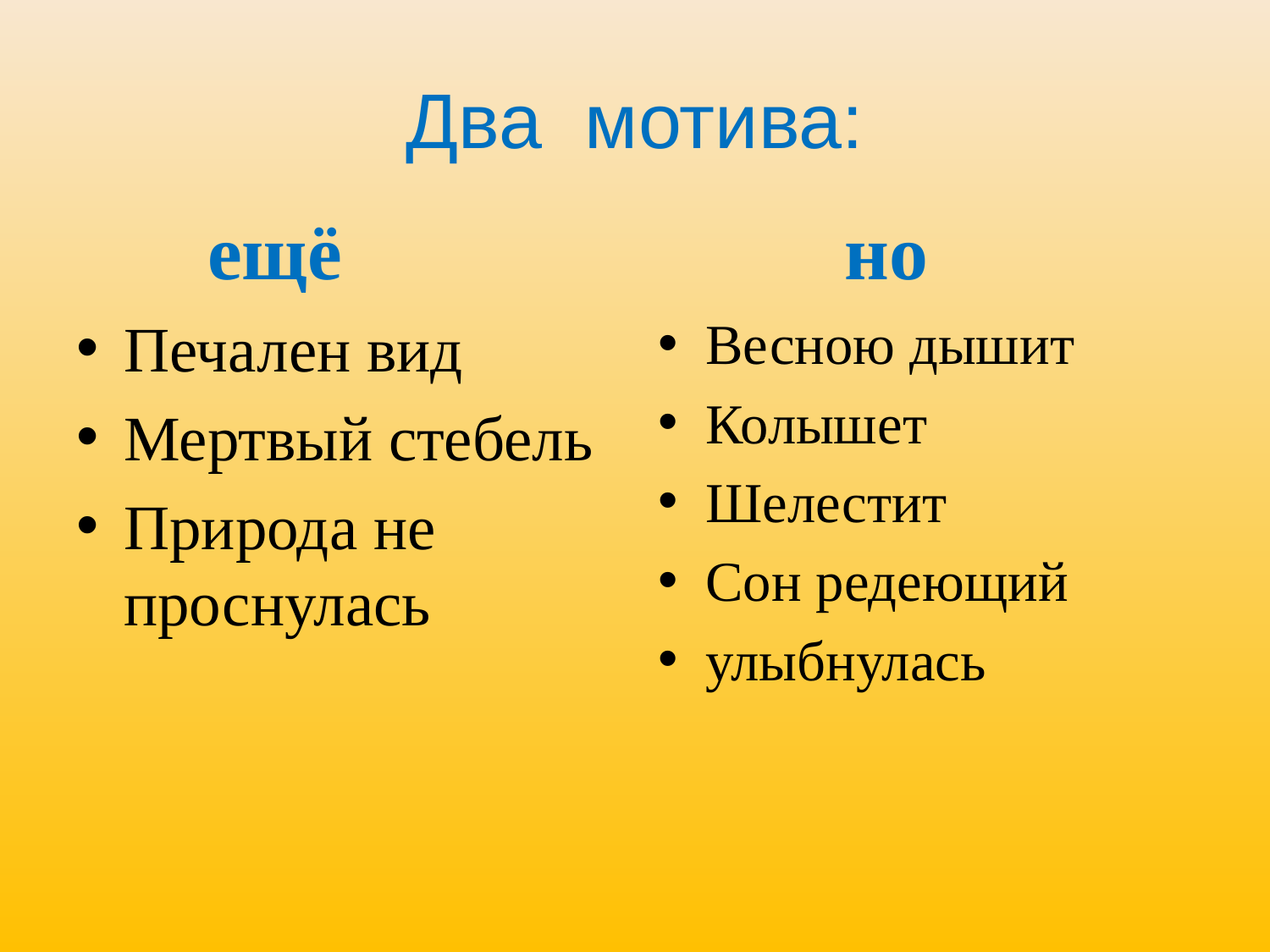

# Два  мотива:
ещё
      но
Печален вид
Мертвый стебель
Природа не проснулась
Весною дышит
Колышет
Шелестит
Сон редеющий
улыбнулась